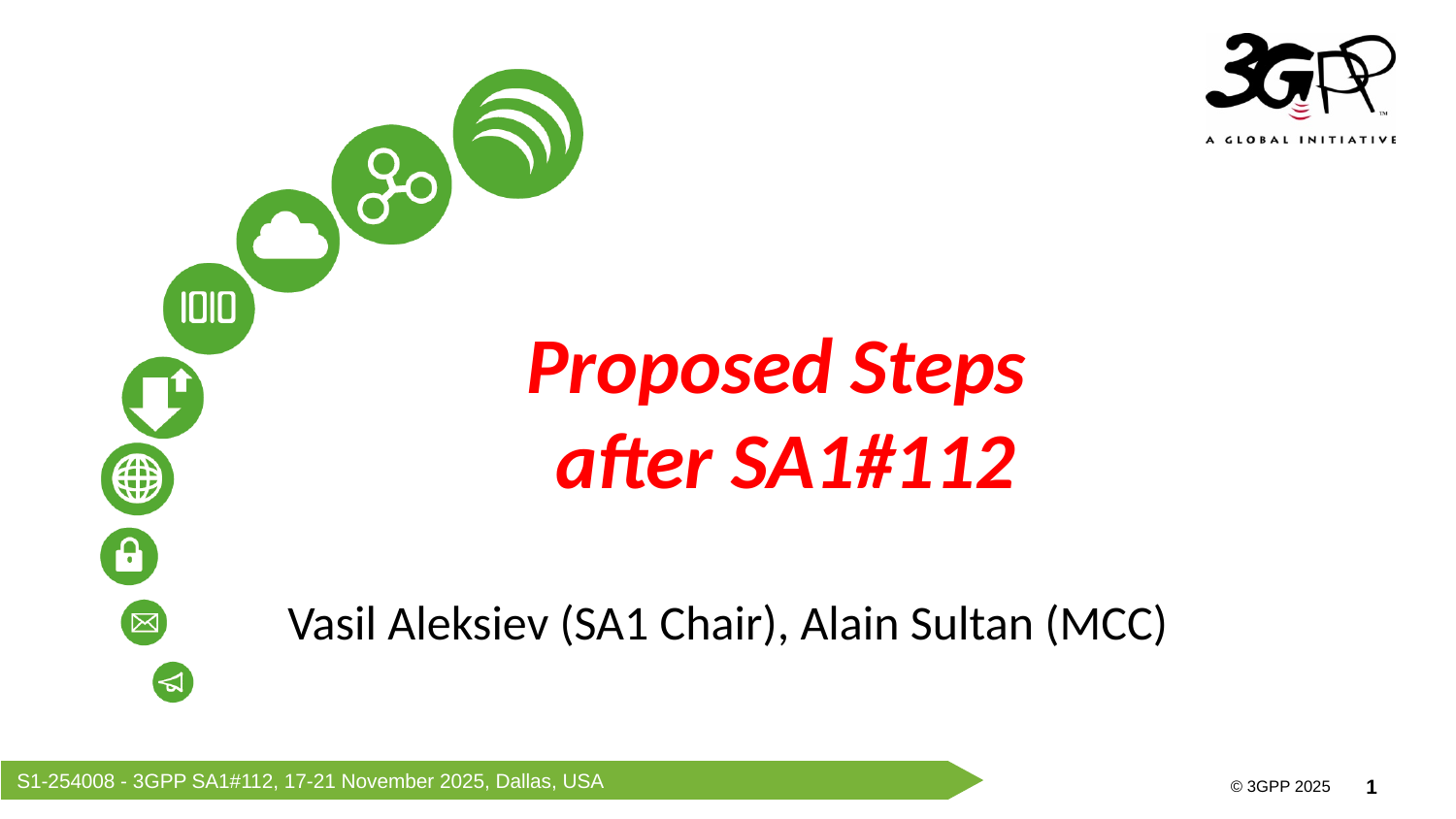

Proposed Steps
after SA1#112
Vasil Aleksiev (SA1 Chair), Alain Sultan (MCC)

S1-254008 - 3GPP SA1#112, 17-21 November 2025, Dallas, USA

© 3GPP 2025